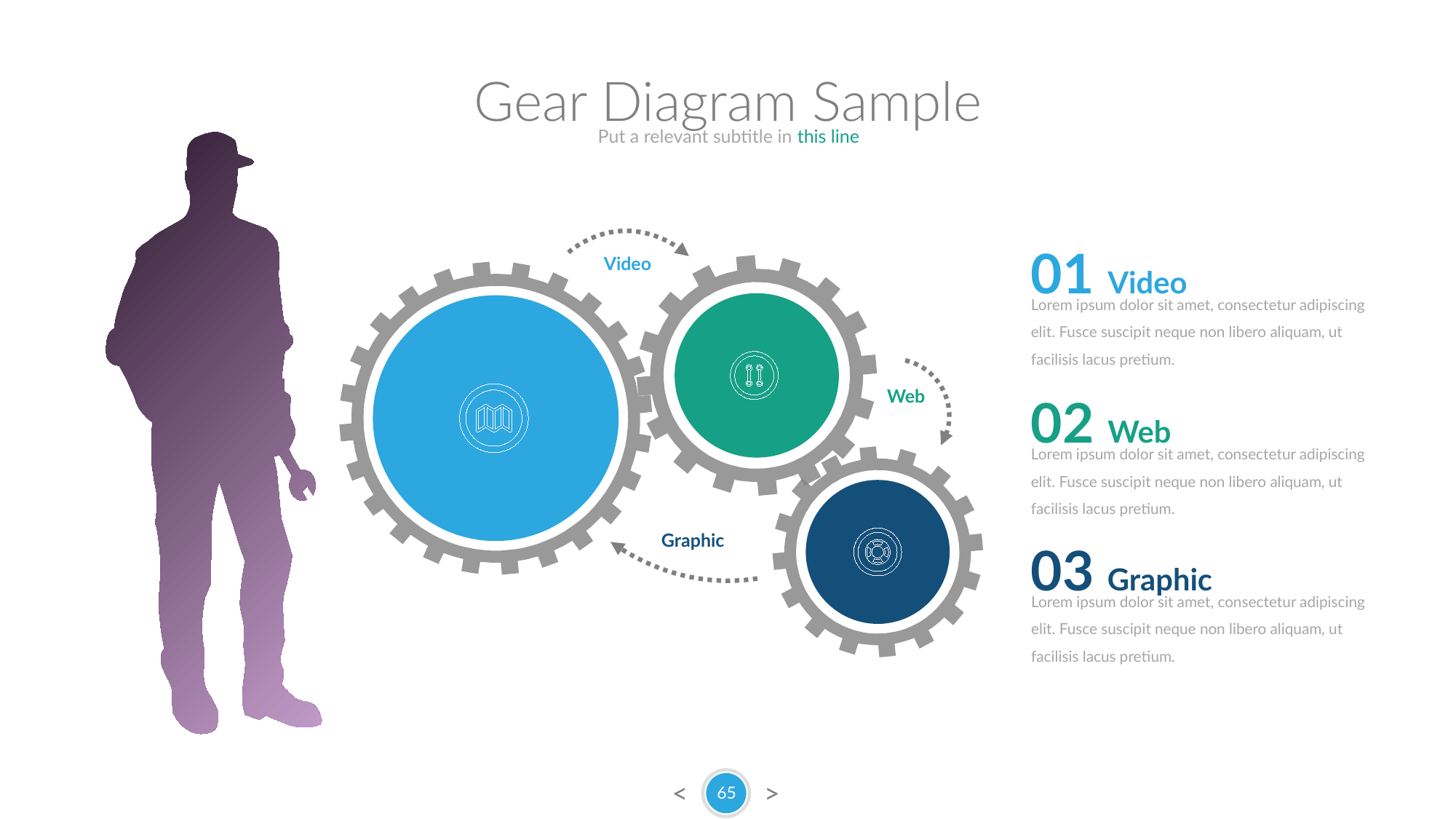

Gear Diagram Sample
Put a relevant subtitle in this line

01 Video
Lorem ipsum dolor sit amet, consectetur adipiscing elit. Fusce suscipit neque non libero aliquam, ut facilisis lacus pretium.

Video
02 Web
Lorem ipsum dolor sit amet, consectetur adipiscing elit. Fusce suscipit neque non libero aliquam, ut facilisis lacus pretium.

Web

03 Graphic
Lorem ipsum dolor sit amet, consectetur adipiscing elit. Fusce suscipit neque non libero aliquam, ut facilisis lacus pretium.
Graphic

65